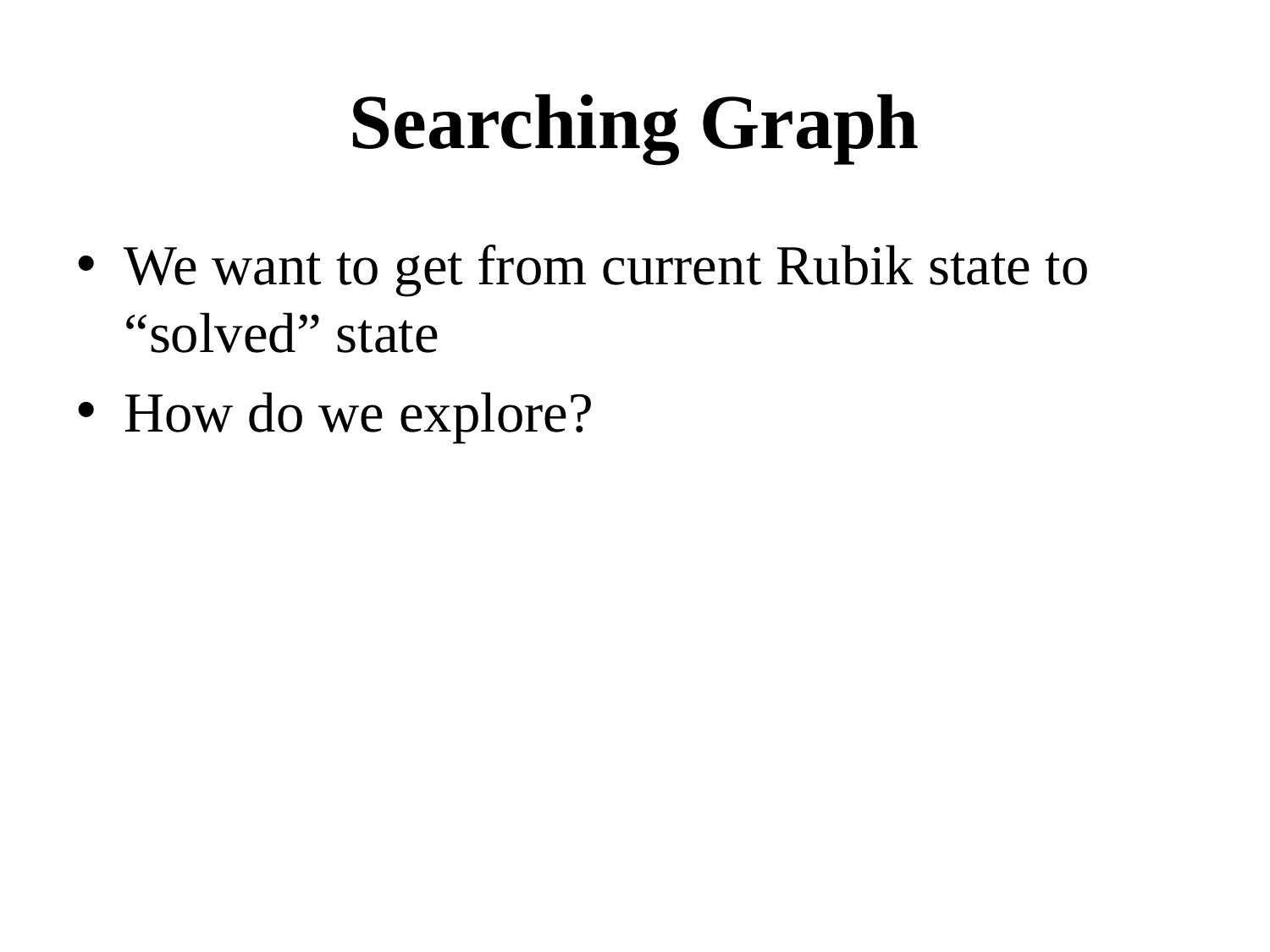

# Searching Graph
We want to get from current Rubik state to “solved” state
How do we explore?